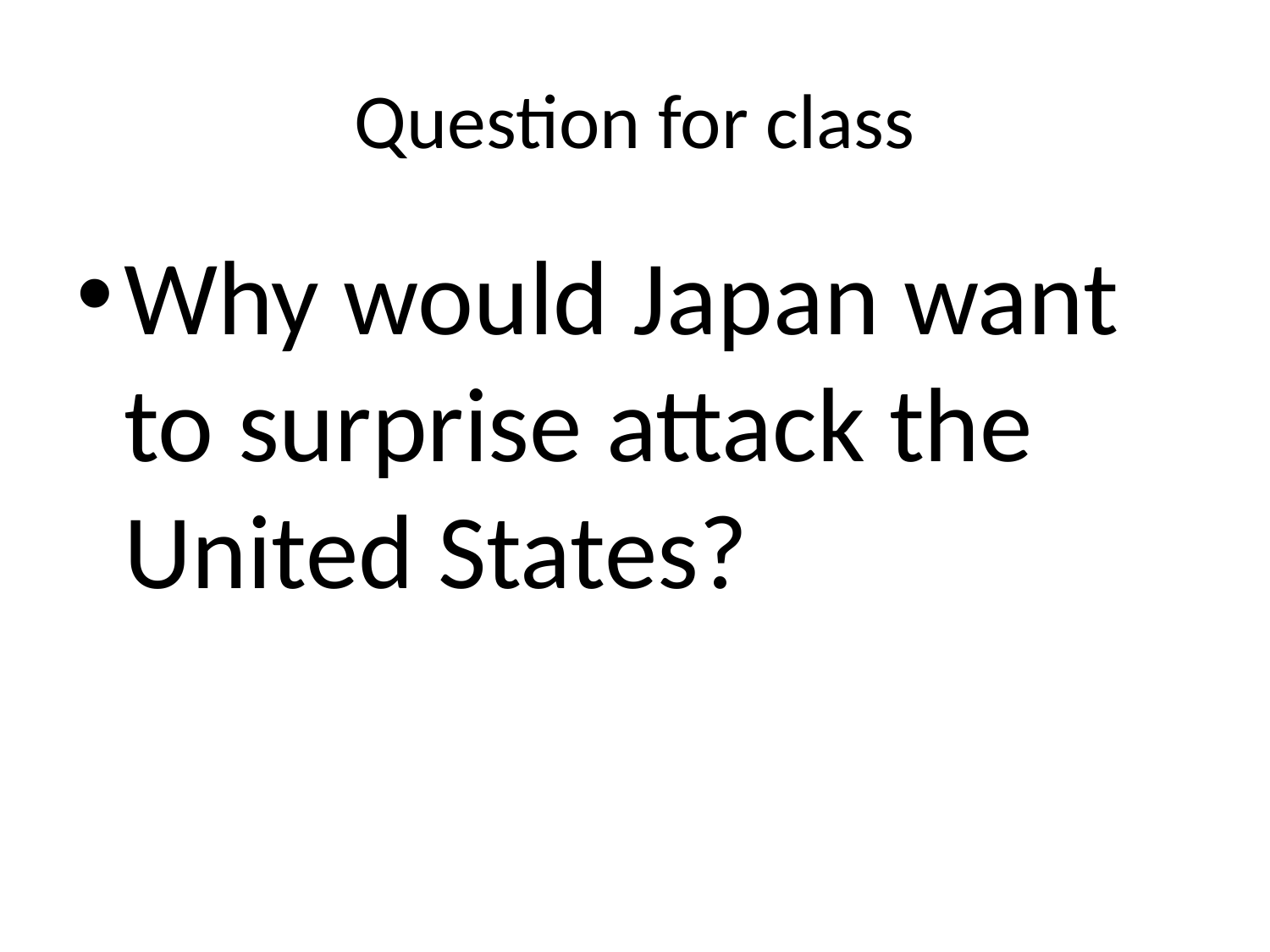

# Question for class
Why would Japan want to surprise attack the United States?